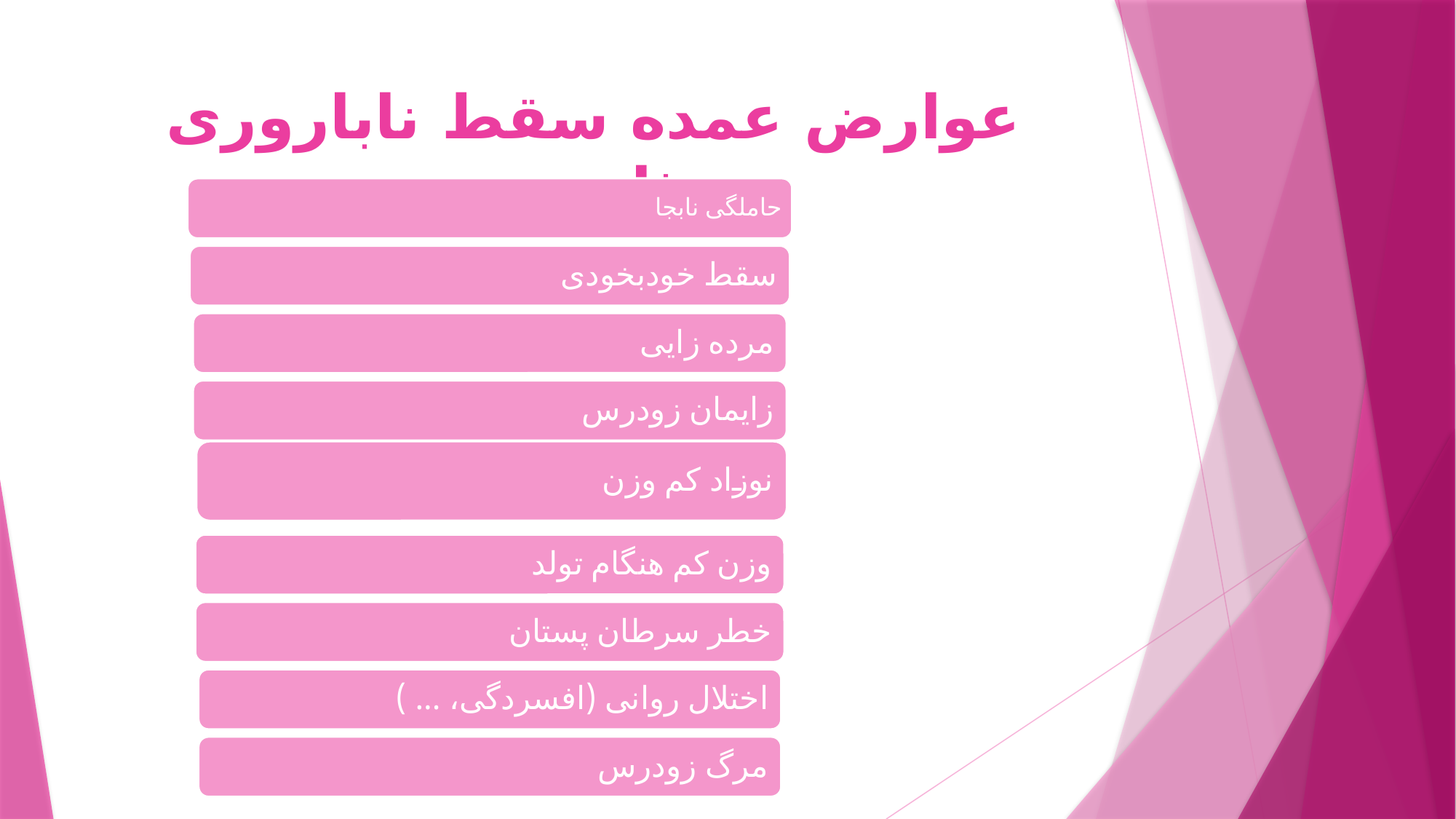

# عوارض عمده سقط ناباروری ثانویه
حاملگی نابجا
سقط خودبخودی
مرده زایی
زایمان زودرس
نوزاد کم وزن
وزن کم هنگام تولد
خطر سرطان پستان
اختلال روانی (افسردگی، ... )
مرگ زودرس